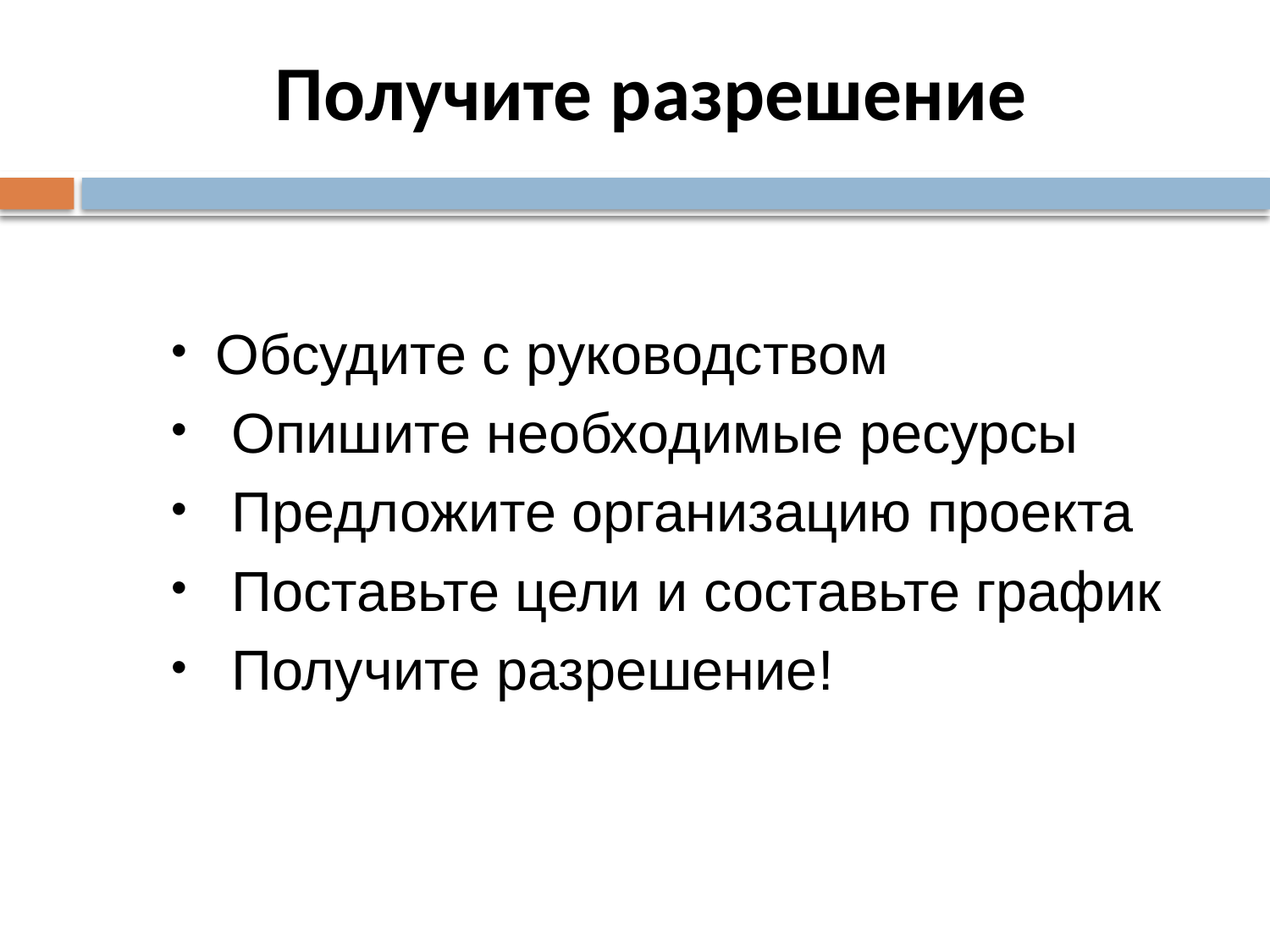

# Получите разрешение
Обсудите с руководством
 Опишите необходимые ресурсы
 Предложите организацию проекта
 Поставьте цели и составьте график
 Получите разрешение!